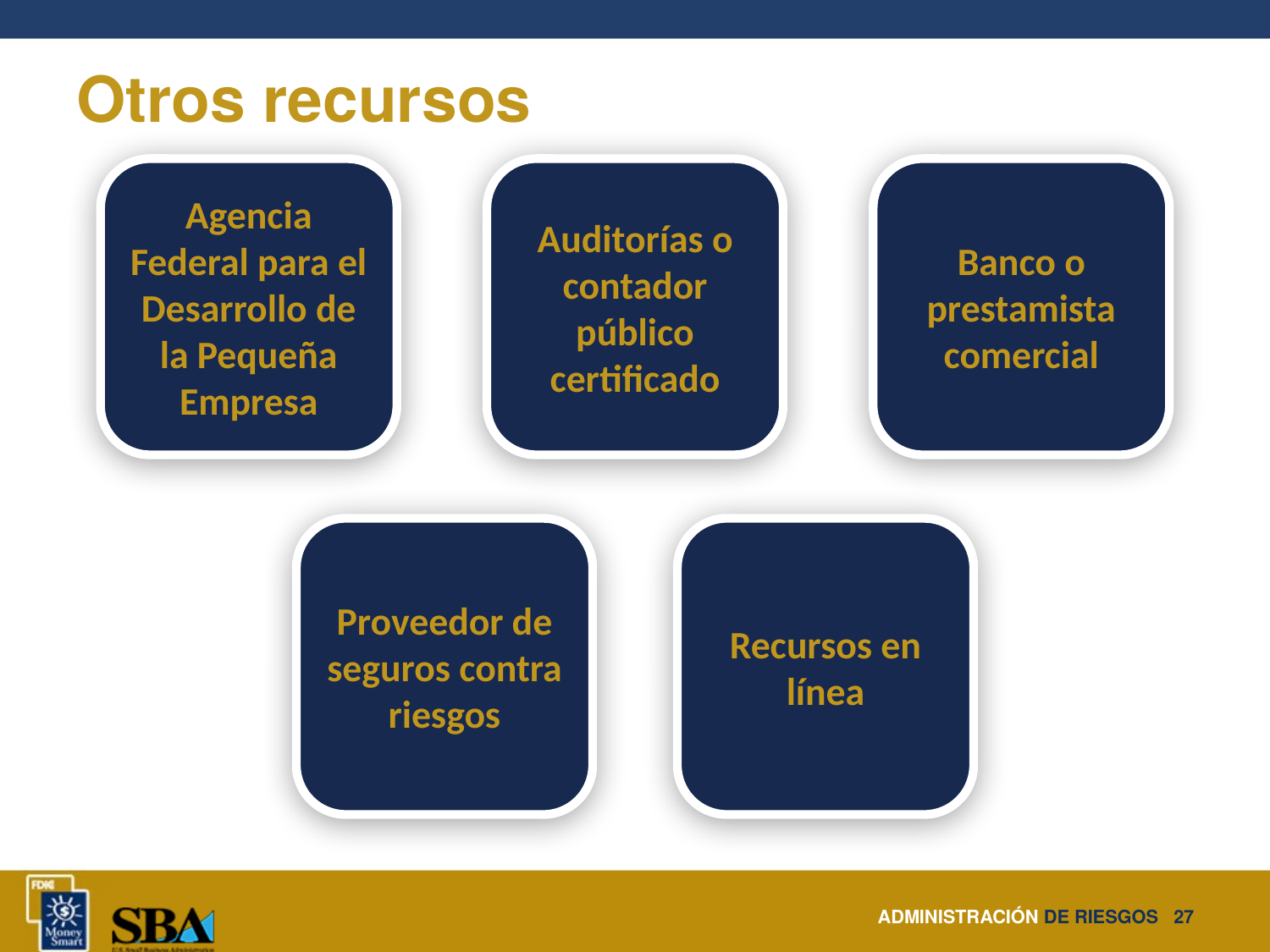

# Otros recursos
Agencia Federal para el Desarrollo de la Pequeña Empresa
Auditorías o contador público certificado
Banco o prestamista comercial
Proveedor de seguros contra riesgos
Recursos en línea